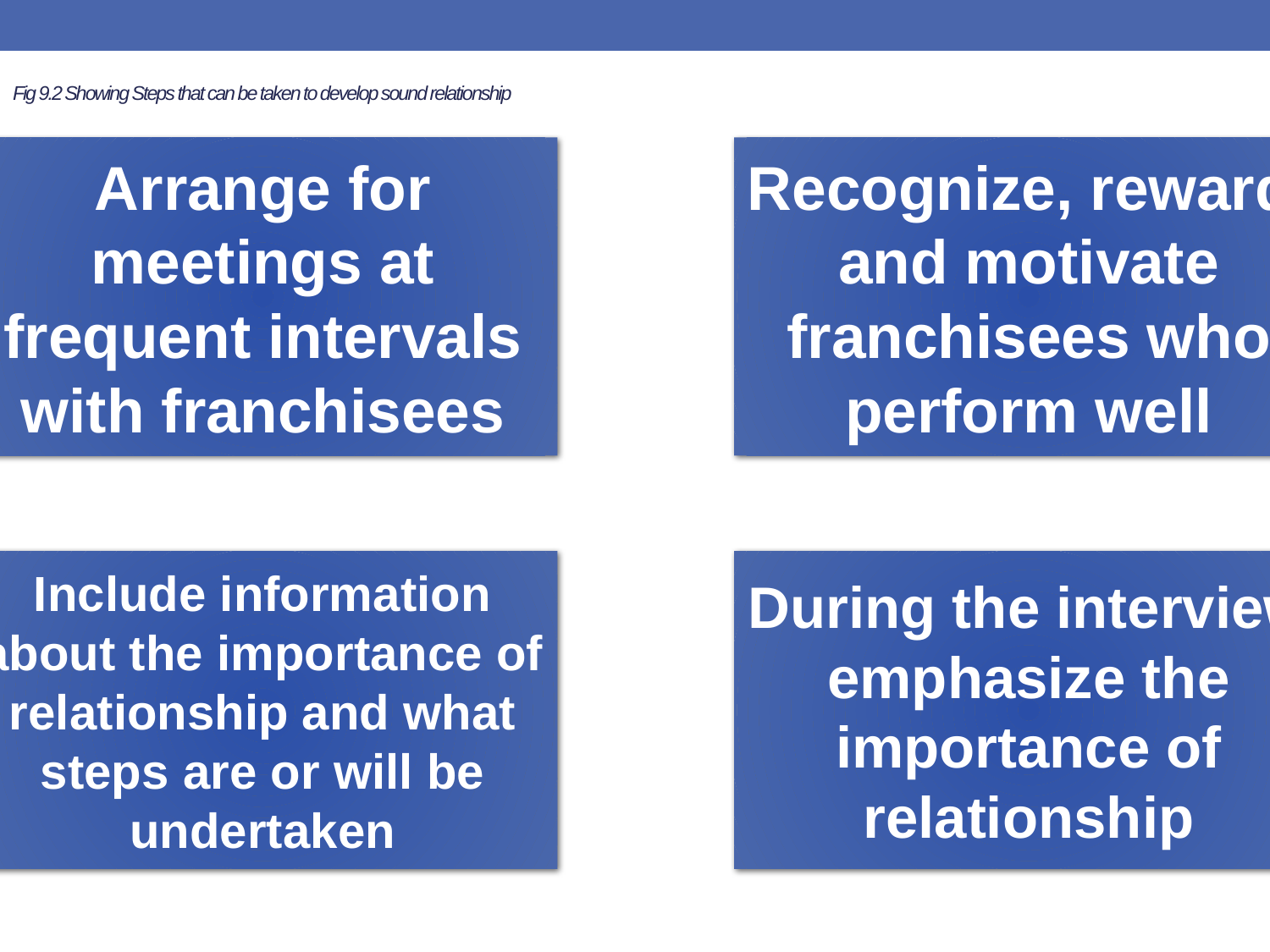

# Fig 9.2 Showing Steps that can be taken to develop sound relationship
Arrange for meetings at frequent intervals with franchisees
Include information about the importance of relationship and what steps are or will be undertaken
During the interview emphasize the importance of relationship